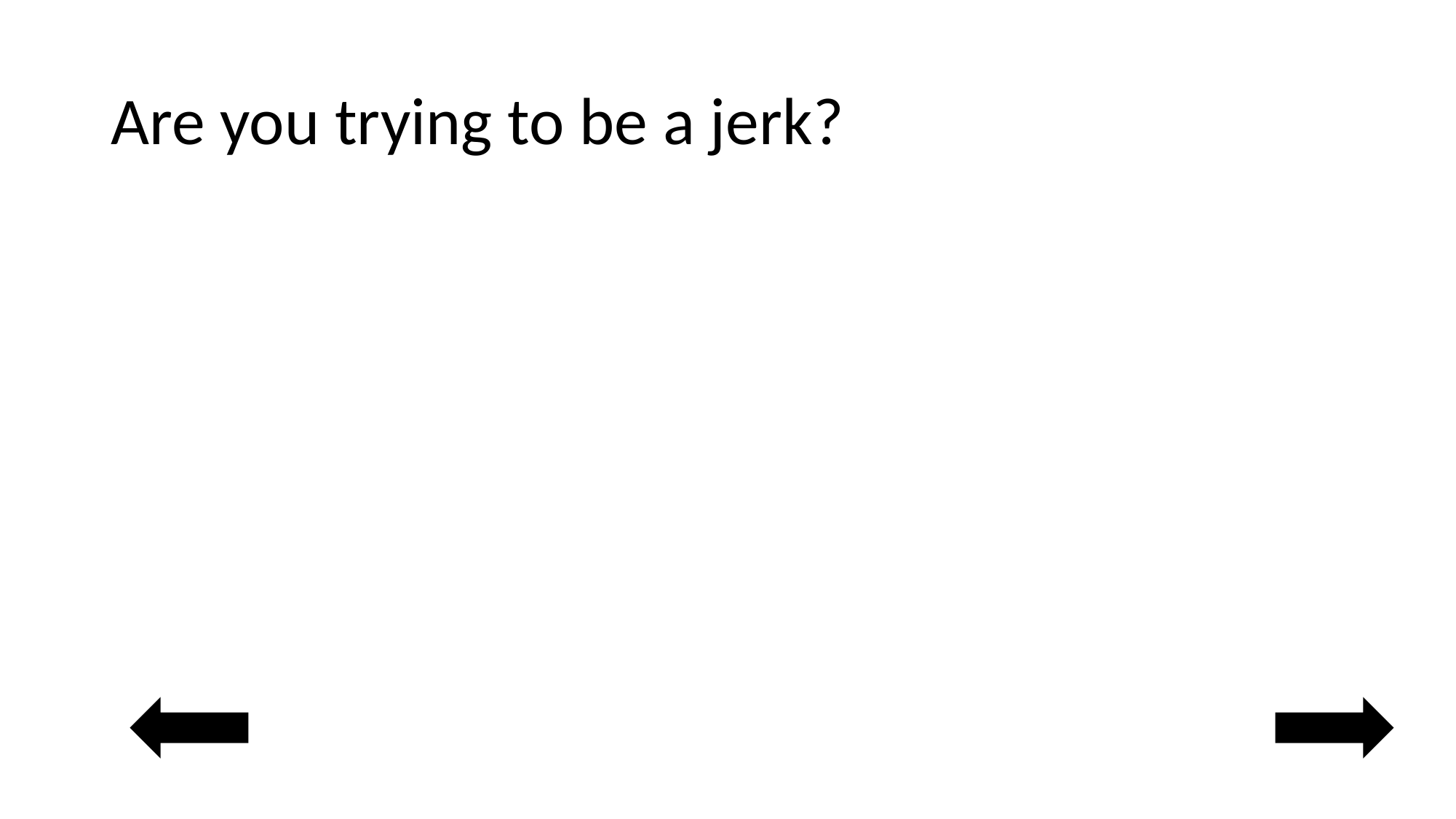

# Are you trying to be a jerk?